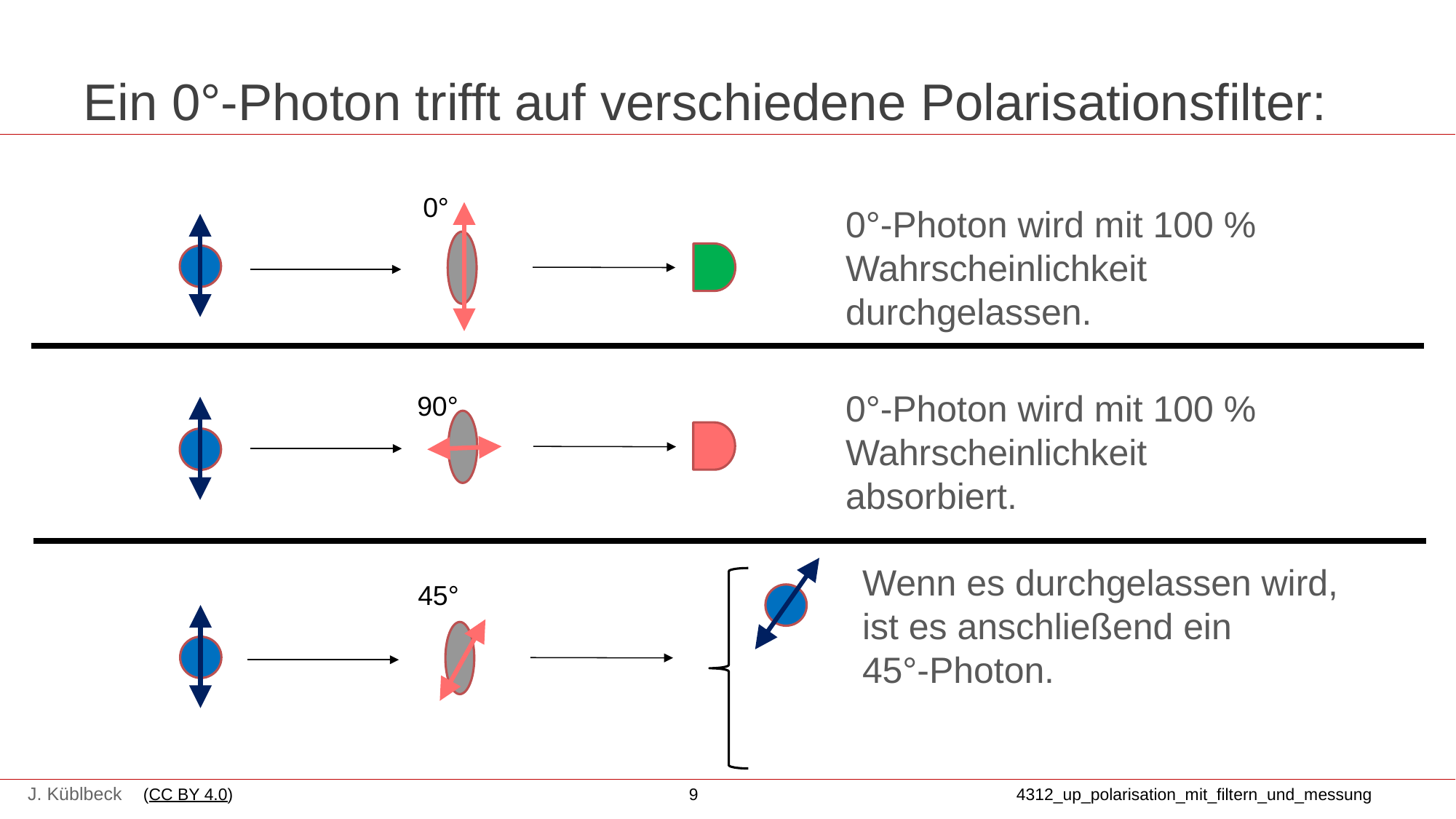

# Ein 0°-Photon trifft auf verschiedene Polarisationsfilter:

0°
0°-Photon wird mit 100 % Wahrscheinlichkeit durchgelassen.

0°-Photon wird mit 100 % Wahrscheinlichkeit absorbiert.

90°

Wenn es durchgelassen wird,
ist es anschließend ein
45°-Photon.

45°